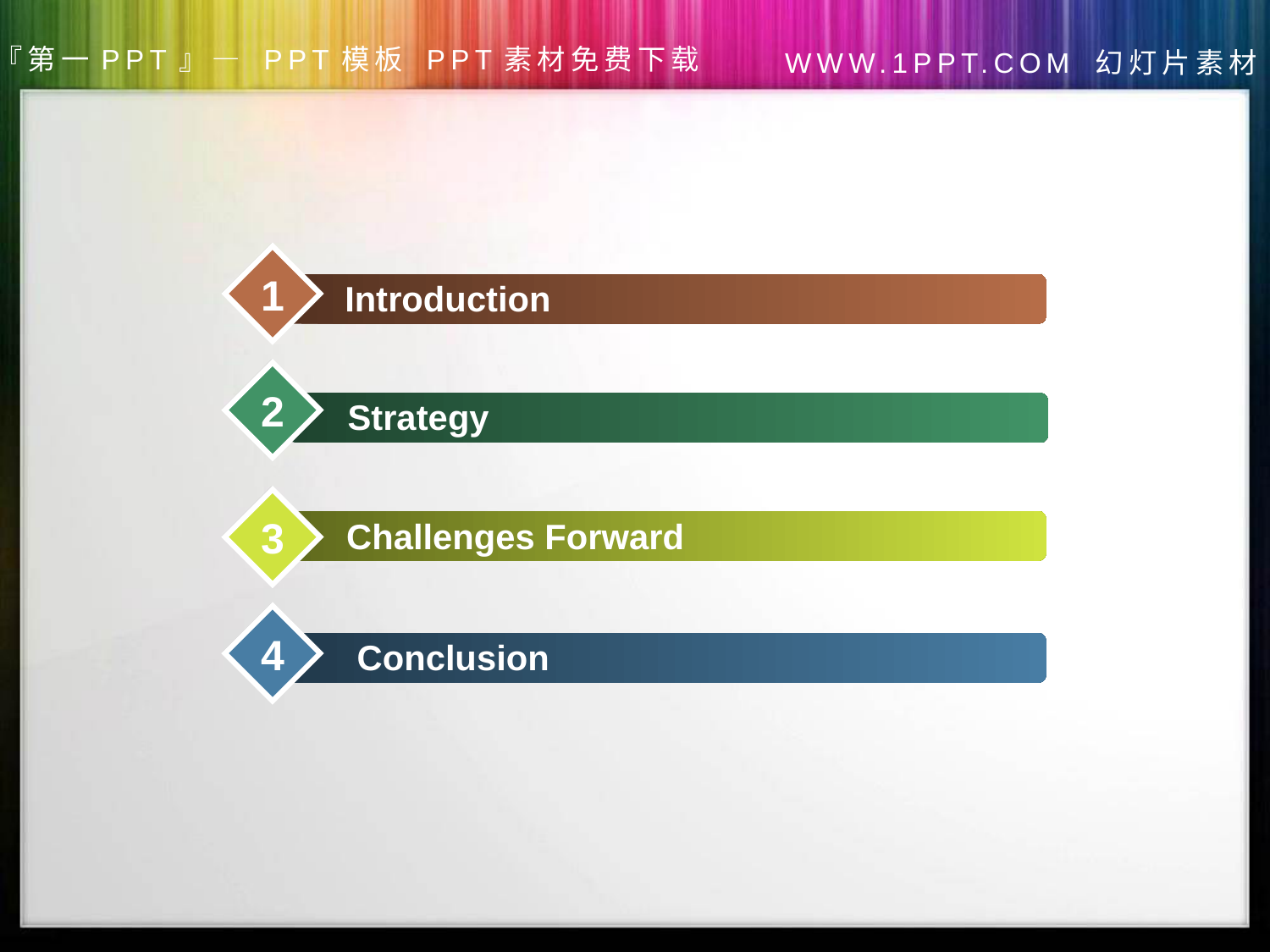

1
Introduction

2
Strategy

3
Challenges Forward

4
Conclusion